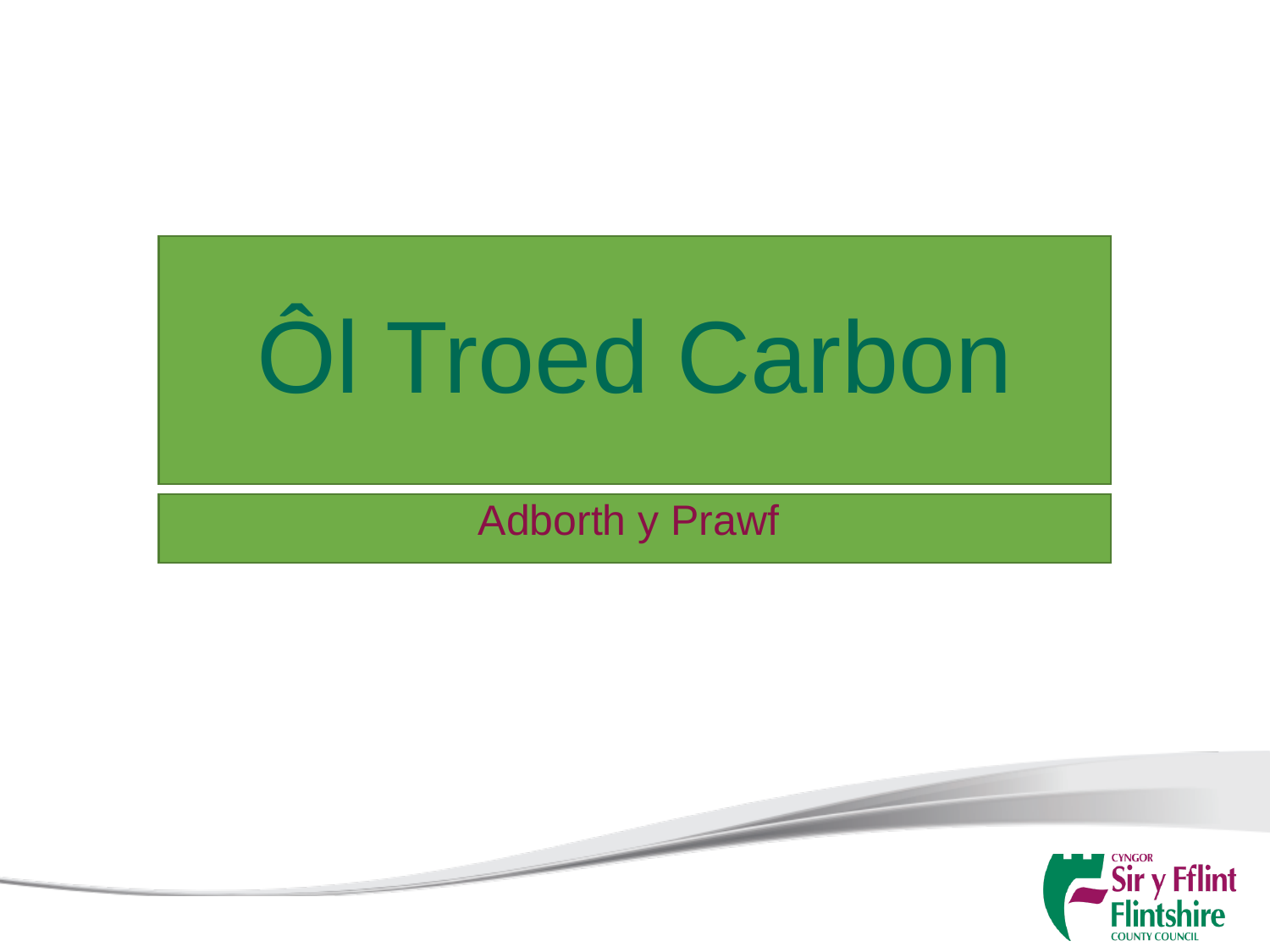

# Ôl Troed Carbon
Adborth y Prawf